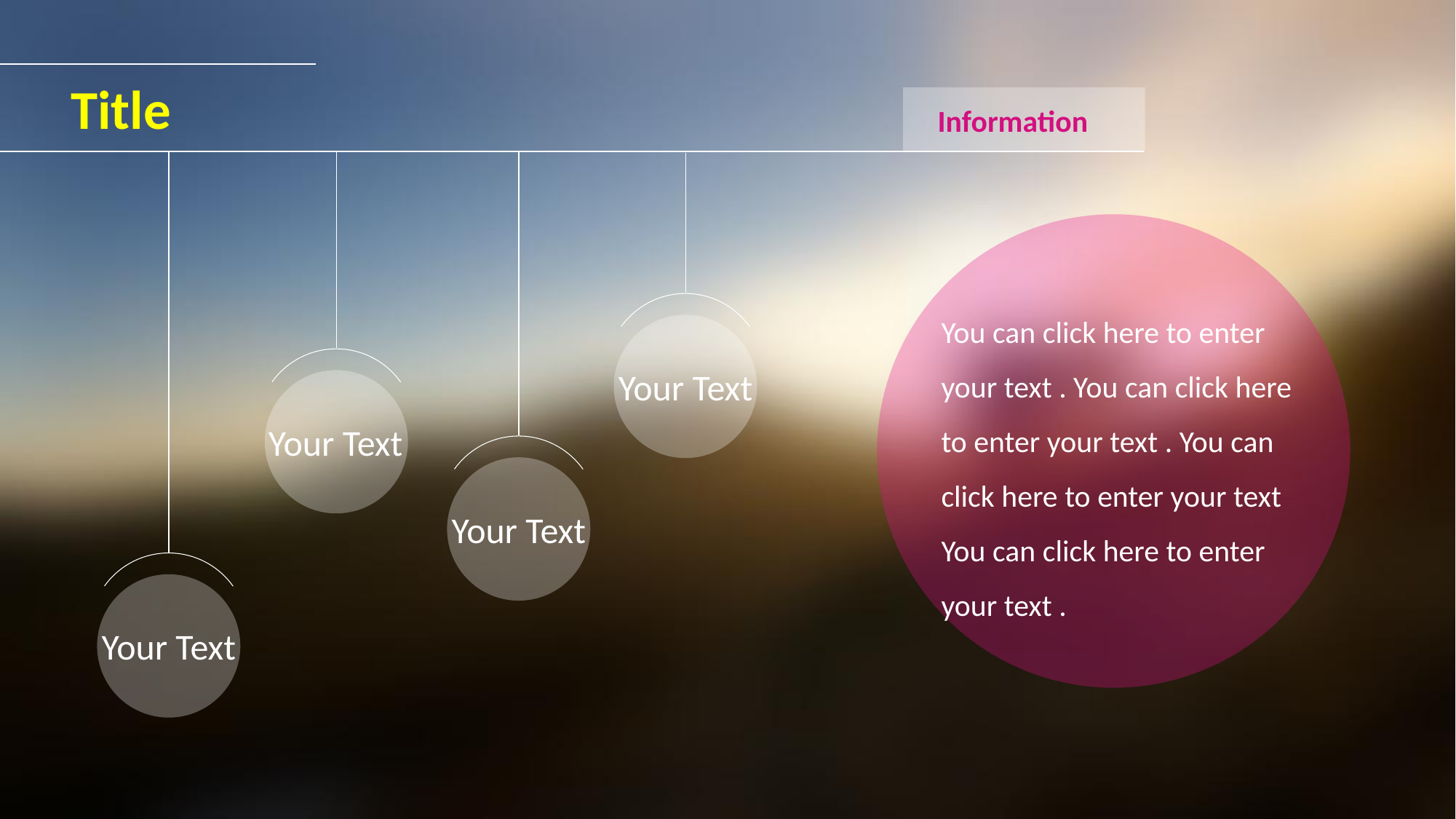

Title

Information

You can click here to enter your text . You can click here to enter your text . You can click here to enter your text You can click here to enter your text .

Your Text

Your Text

Your Text

Your Text